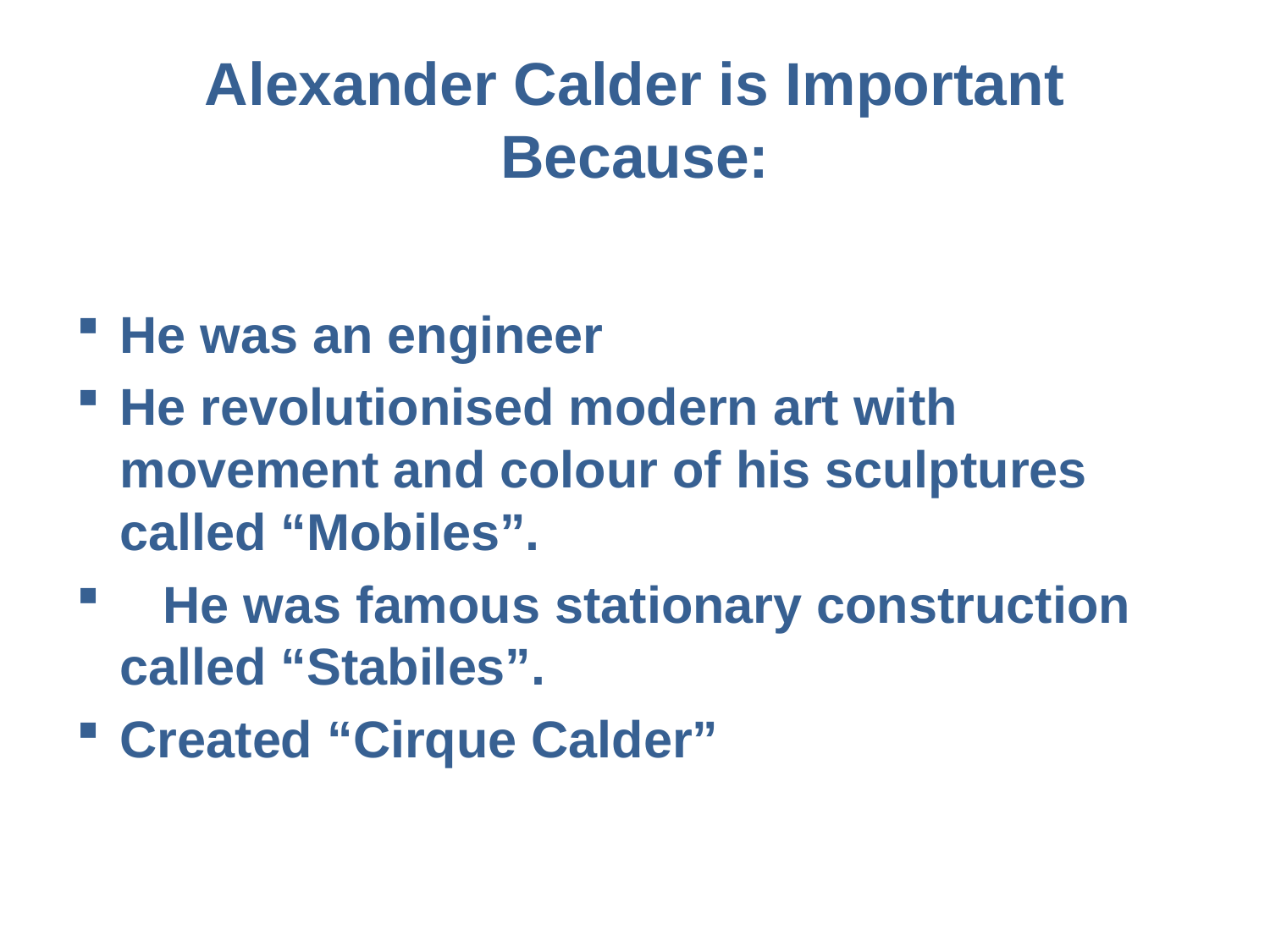

# Alexander Calder is Important Because:

He was an engineer
He revolutionised modern art with movement and colour of his sculptures called “Mobiles”.
   He was famous stationary construction called “Stabiles”.
Created “Cirque Calder”